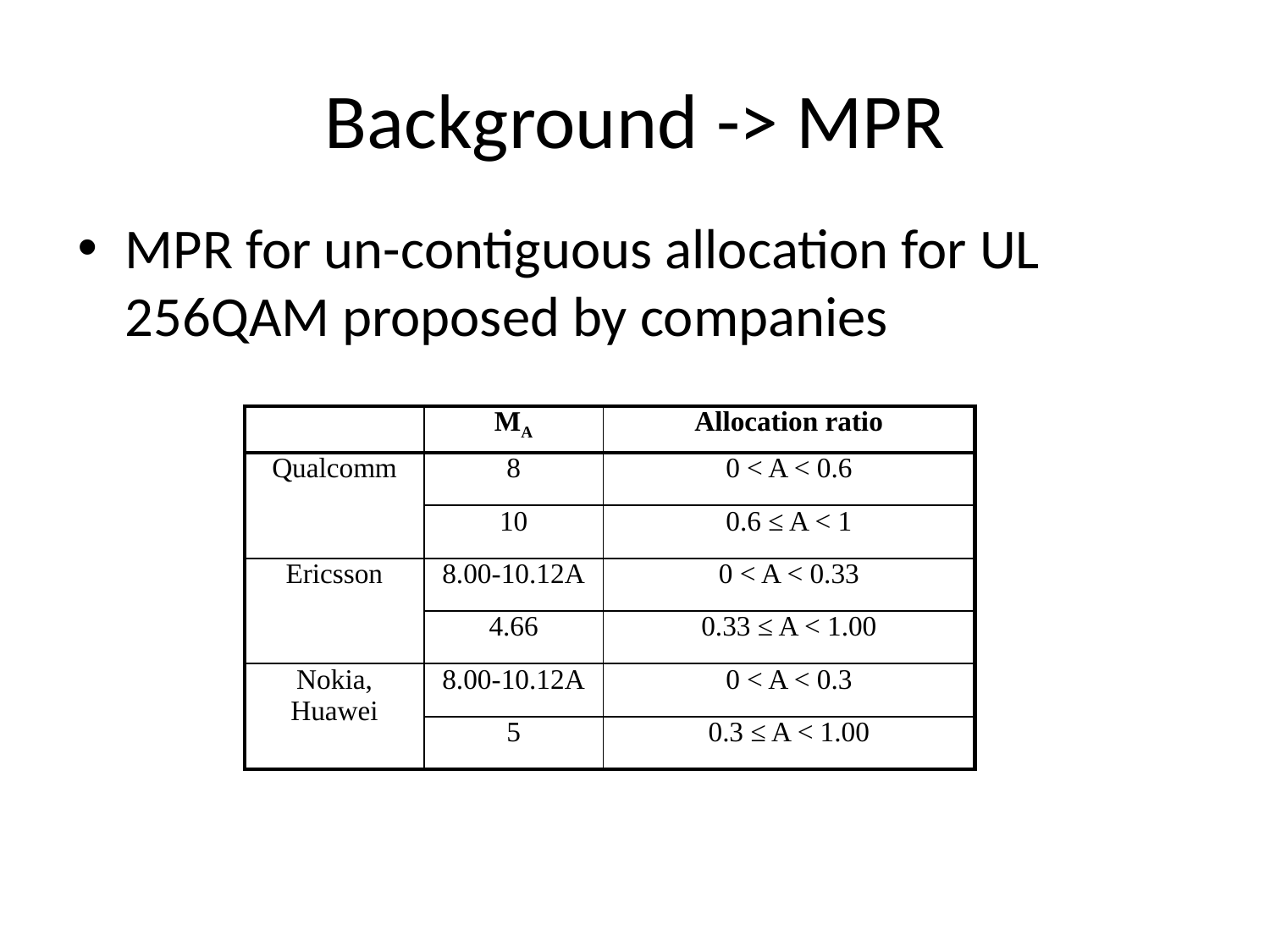

# Background -> MPR
MPR for un-contiguous allocation for UL 256QAM proposed by companies
|  | MA | Allocation ratio |
| --- | --- | --- |
| Qualcomm | 8 | 0 < A < 0.6 |
|  | 10 | 0.6 ≤ A < 1 |
| Ericsson | 8.00-10.12A | 0 < A < 0.33 |
|  | 4.66 | 0.33 ≤ A < 1.00 |
| Nokia, Huawei | 8.00-10.12A | 0 < A < 0.3 |
|  | 5 | 0.3 ≤ A < 1.00 |